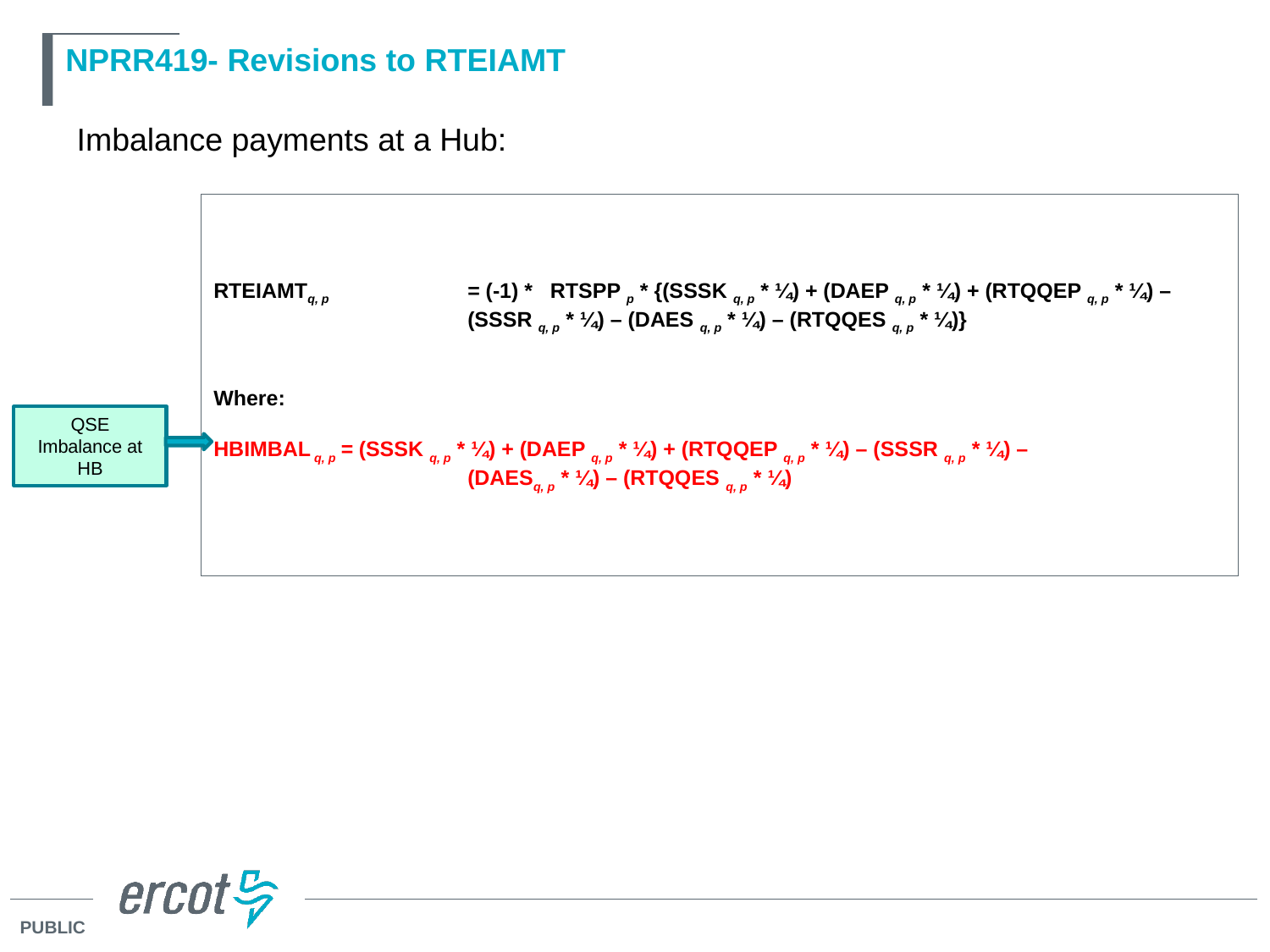

# NPRR419- Revisions to RTEIAMT
Imbalance payments at a Hub:

RTEIAMTq, p		= (-1) *   RTSPP p * {(SSSK q, p * ¼) + (DAEP q, p * ¼) + (RTQQEP q, p * ¼) –
		(SSSR q, p * ¼) – (DAES q, p * ¼) – (RTQQES q, p * ¼)}

Where:

HBIMBAL q, p 	= (SSSK q, p * ¼) + (DAEP q, p * ¼) + (RTQQEP q, p * ¼) – (SSSR q, p * ¼) –
		(DAESq, p * ¼) – (RTQQES q, p * ¼)

QSE Imbalance at HB